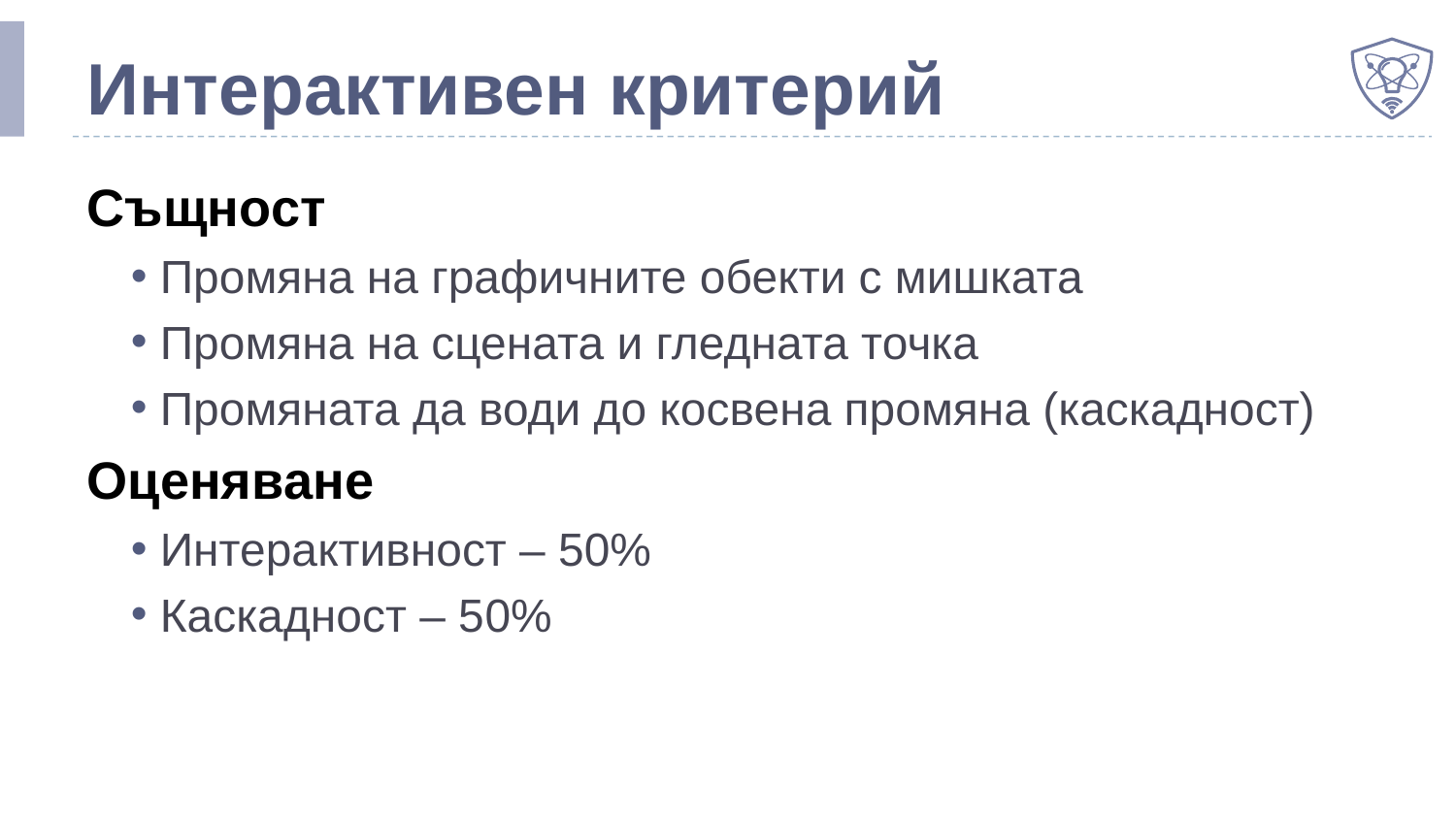

# Интерактивен критерий
Същност
Промяна на графичните обекти с мишката
Промяна на сцената и гледната точка
Промяната да води до косвена промяна (каскадност)
Оценяване
Интерактивност – 50%
Каскадност – 50%